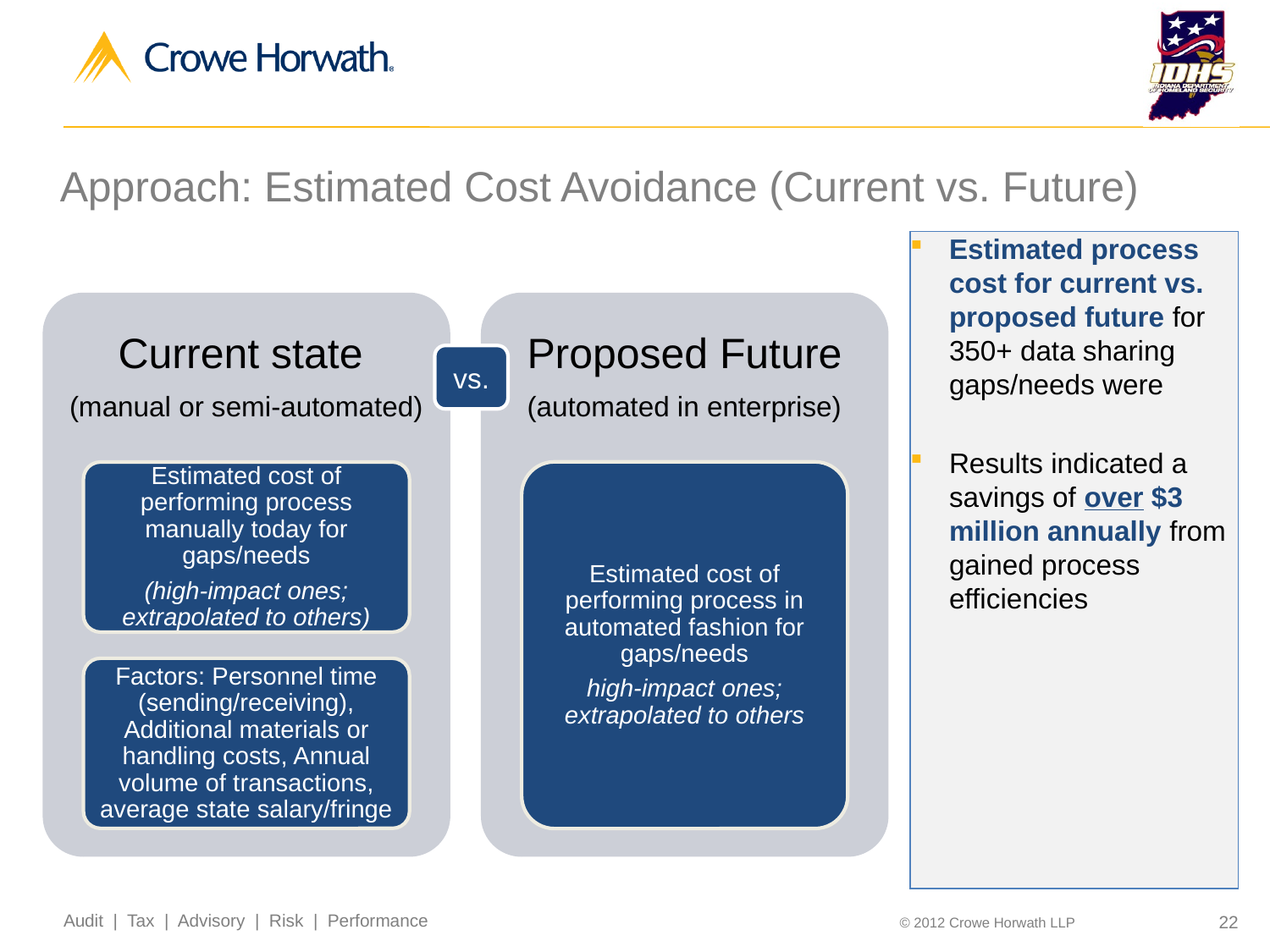

# Approach: Estimated Cost Avoidance (Current vs. Future)
Estimated process cost for current vs. proposed future for 350+ data sharing gaps/needs were

Results indicated a savings of over $3 million annually from gained process efficiencies
Current state
(manual or semi-automated)
Estimated cost of performing process manually today for gaps/needs
(high-impact ones; extrapolated to others)
Factors: Personnel time (sending/receiving), Additional materials or handling costs, Annual volume of transactions, average state salary/fringe
Proposed Future
(automated in enterprise)
Estimated cost of performing process in automated fashion for gaps/needs
high-impact ones; extrapolated to others
vs.